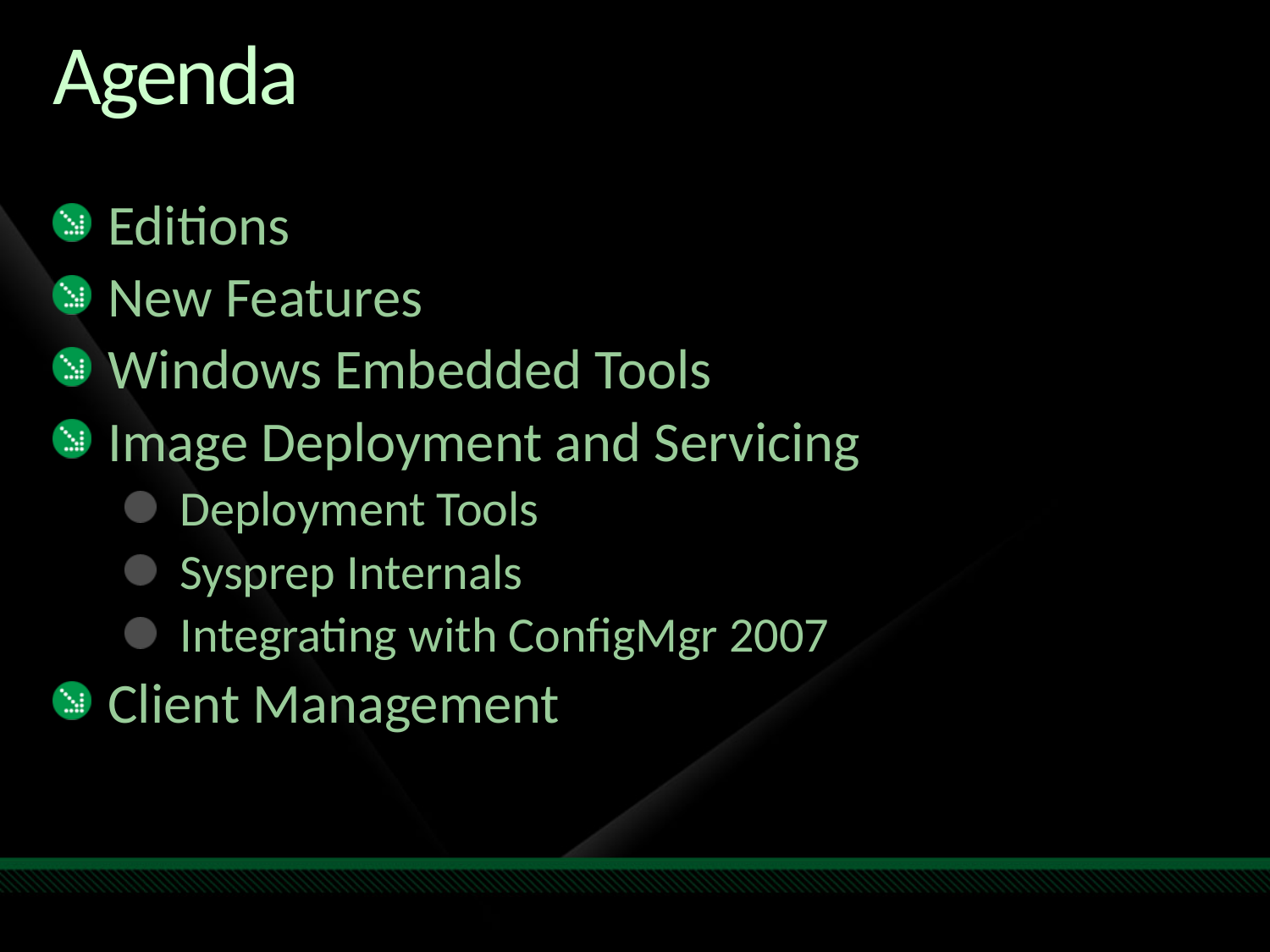

# Agenda
Editions
New Features
Windows Embedded Tools
Image Deployment and Servicing
Deployment Tools
Sysprep Internals
Integrating with ConfigMgr 2007
Client Management